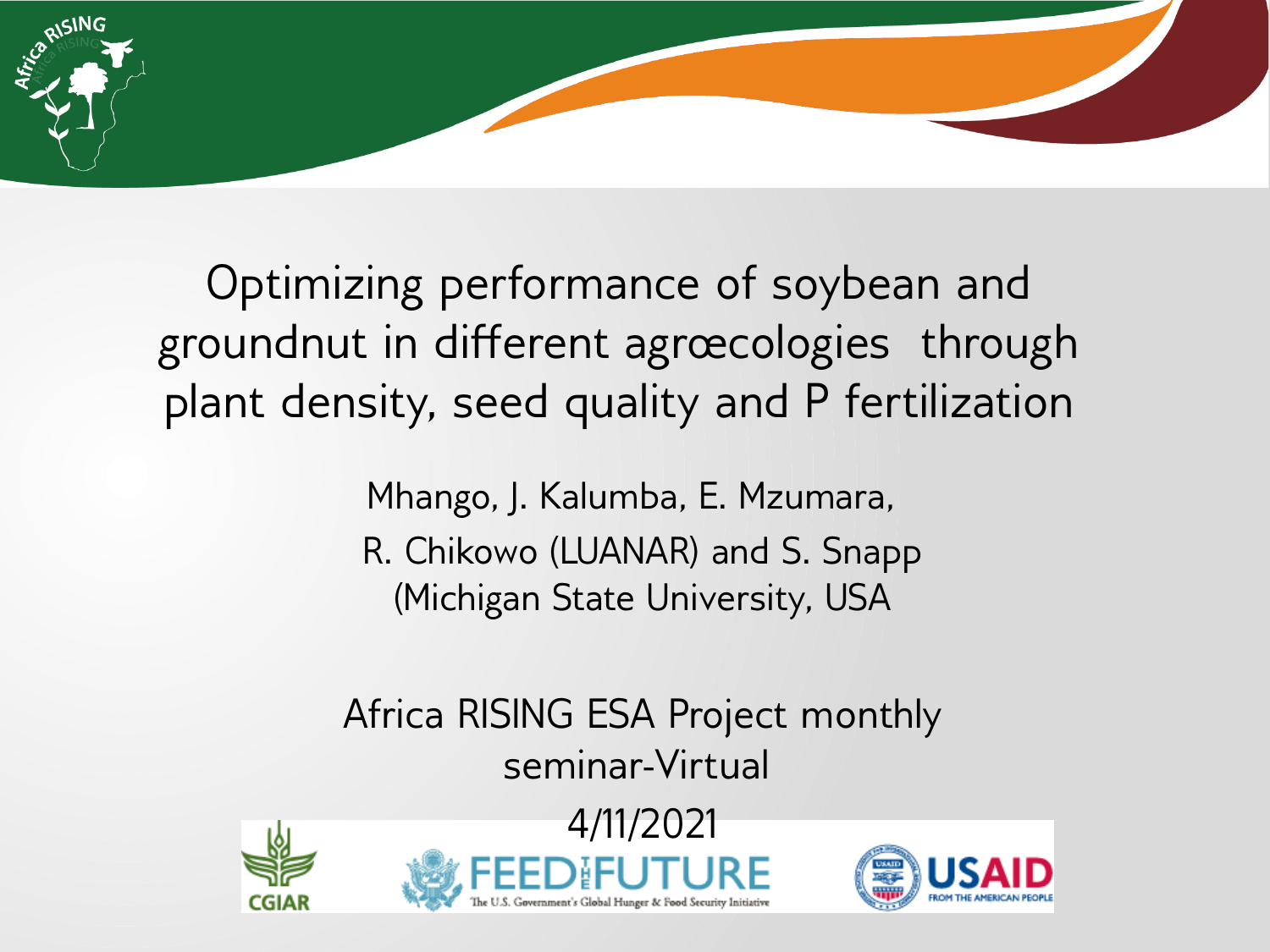

Optimizing performance of soybean and groundnut in different agroecologies  through plant density, seed quality and P fertilization

Mhango, J. Kalumba, E. Mzumara,
R. Chikowo (LUANAR) and S. Snapp (Michigan State University, USA

Africa RISING ESA Project monthly seminar-Virtual
4/11/2021